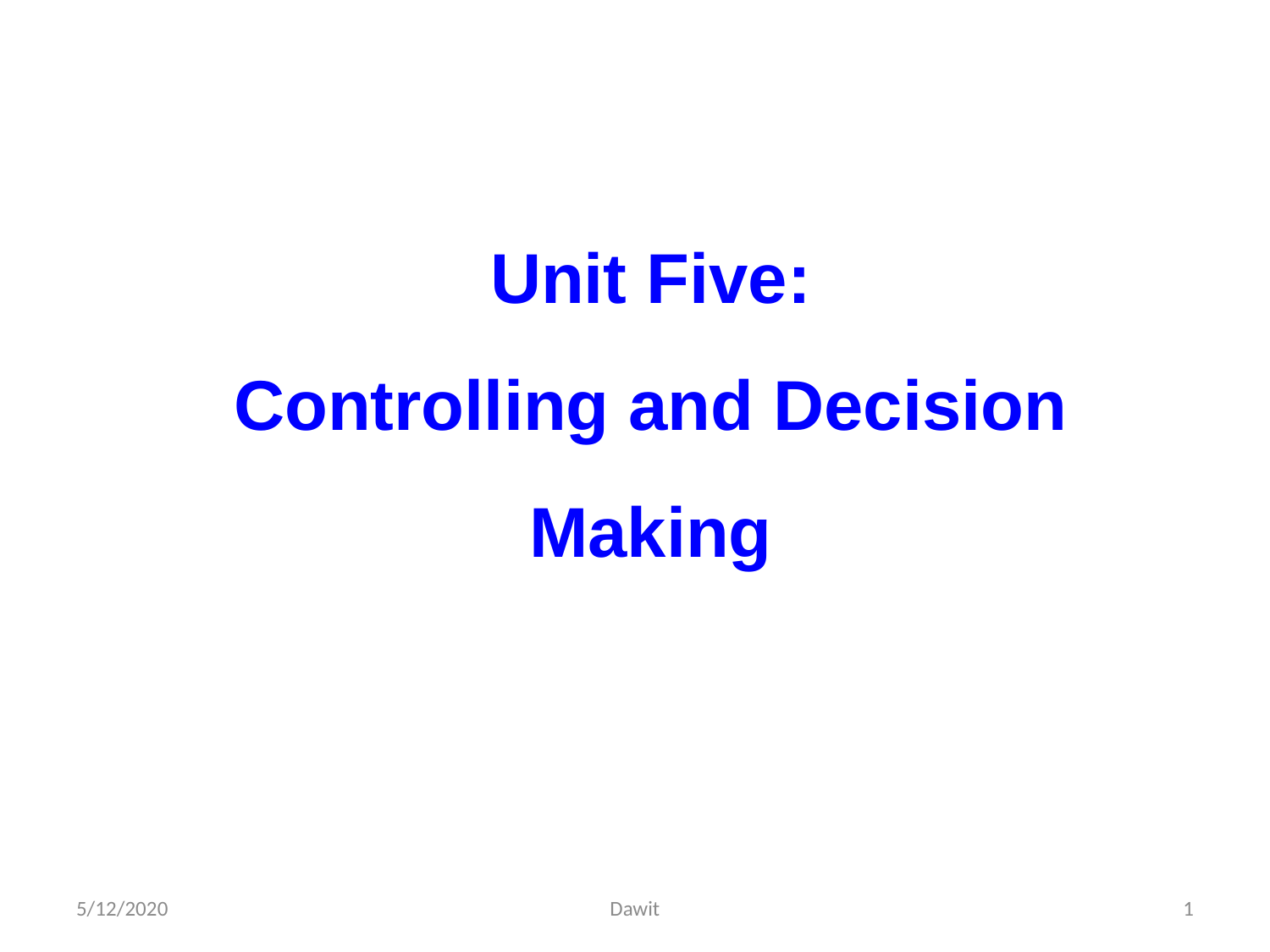

# Unit Five: Controlling and Decision Making
5/12/2020
Dawit
1